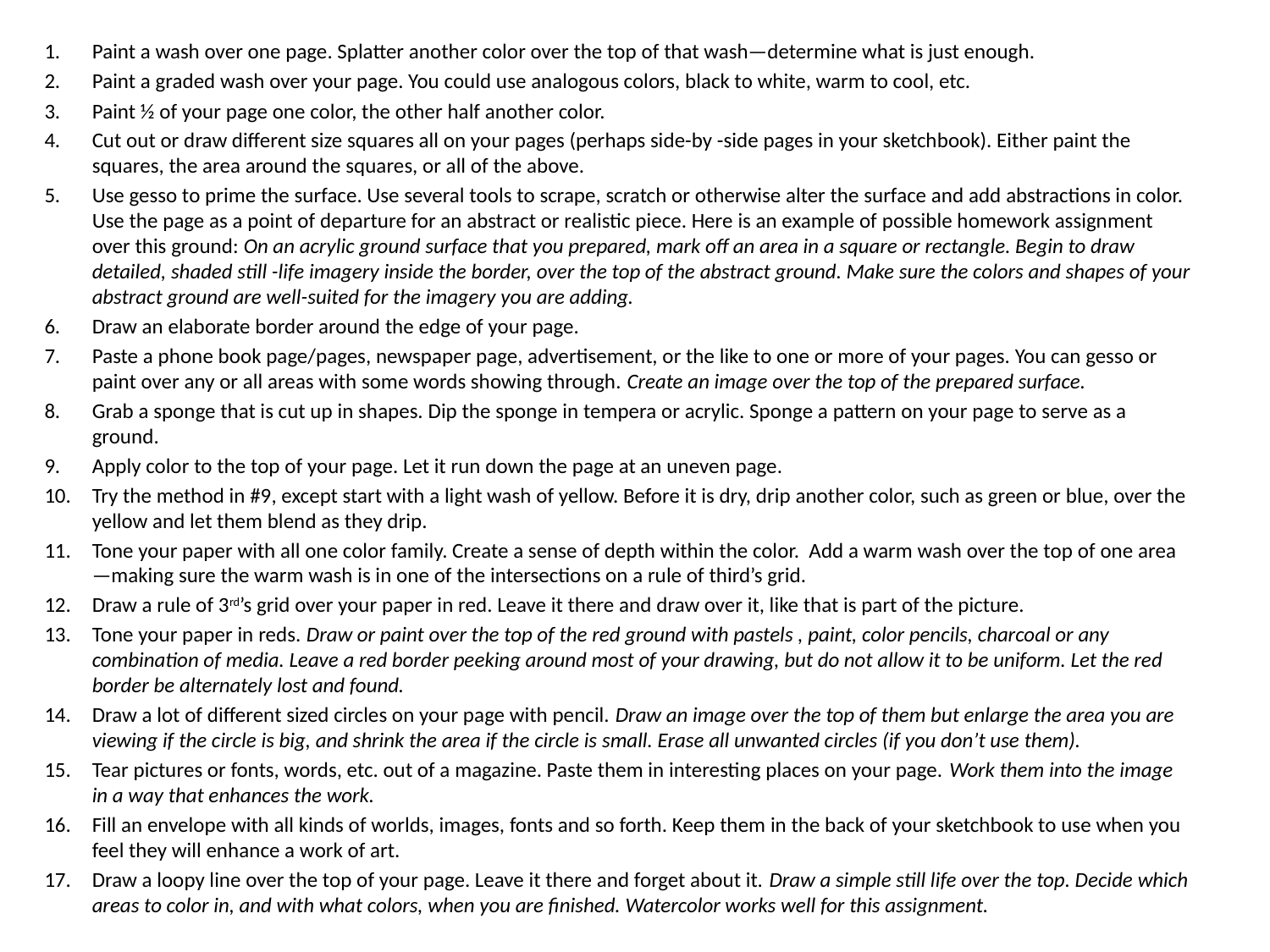

#
Paint a wash over one page. Splatter another color over the top of that wash—determine what is just enough.
Paint a graded wash over your page. You could use analogous colors, black to white, warm to cool, etc.
Paint ½ of your page one color, the other half another color.
Cut out or draw different size squares all on your pages (perhaps side-by -side pages in your sketchbook). Either paint the squares, the area around the squares, or all of the above.
Use gesso to prime the surface. Use several tools to scrape, scratch or otherwise alter the surface and add abstractions in color. Use the page as a point of departure for an abstract or realistic piece. Here is an example of possible homework assignment over this ground: On an acrylic ground surface that you prepared, mark off an area in a square or rectangle. Begin to draw detailed, shaded still -life imagery inside the border, over the top of the abstract ground. Make sure the colors and shapes of your abstract ground are well-suited for the imagery you are adding.
Draw an elaborate border around the edge of your page.
Paste a phone book page/pages, newspaper page, advertisement, or the like to one or more of your pages. You can gesso or paint over any or all areas with some words showing through. Create an image over the top of the prepared surface.
Grab a sponge that is cut up in shapes. Dip the sponge in tempera or acrylic. Sponge a pattern on your page to serve as a ground.
Apply color to the top of your page. Let it run down the page at an uneven page.
Try the method in #9, except start with a light wash of yellow. Before it is dry, drip another color, such as green or blue, over the yellow and let them blend as they drip.
Tone your paper with all one color family. Create a sense of depth within the color.  Add a warm wash over the top of one area—making sure the warm wash is in one of the intersections on a rule of third’s grid.
Draw a rule of 3rd’s grid over your paper in red. Leave it there and draw over it, like that is part of the picture.
Tone your paper in reds. Draw or paint over the top of the red ground with pastels , paint, color pencils, charcoal or any combination of media. Leave a red border peeking around most of your drawing, but do not allow it to be uniform. Let the red border be alternately lost and found.
Draw a lot of different sized circles on your page with pencil. Draw an image over the top of them but enlarge the area you are viewing if the circle is big, and shrink the area if the circle is small. Erase all unwanted circles (if you don’t use them).
Tear pictures or fonts, words, etc. out of a magazine. Paste them in interesting places on your page. Work them into the image in a way that enhances the work.
Fill an envelope with all kinds of worlds, images, fonts and so forth. Keep them in the back of your sketchbook to use when you feel they will enhance a work of art.
Draw a loopy line over the top of your page. Leave it there and forget about it. Draw a simple still life over the top. Decide which areas to color in, and with what colors, when you are finished. Watercolor works well for this assignment.